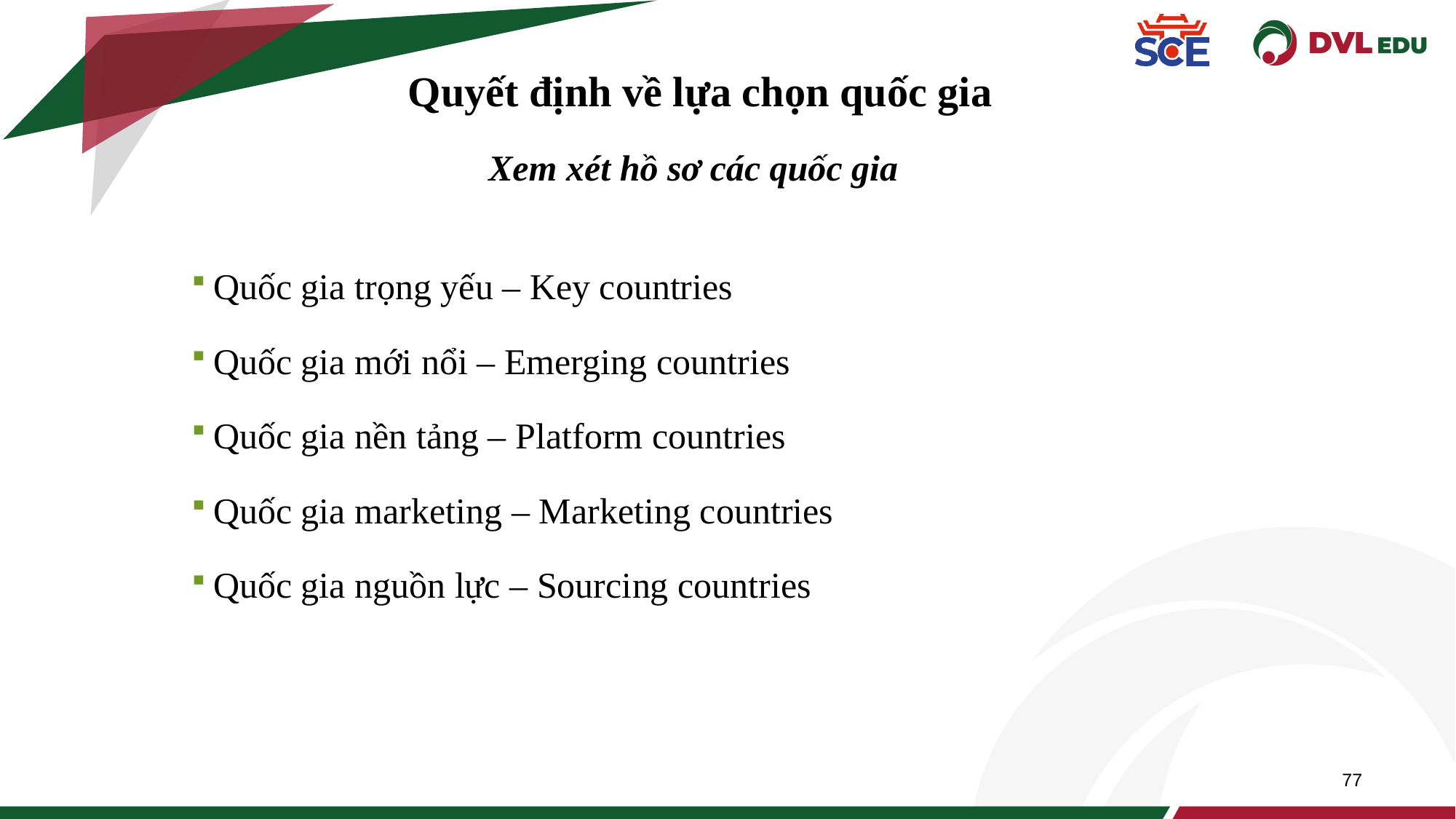

77
Quyết định về lựa chọn quốc gia
Xem xét hồ sơ các quốc gia
Quốc gia trọng yếu – Key countries
Quốc gia mới nổi – Emerging countries
Quốc gia nền tảng – Platform countries
Quốc gia marketing – Marketing countries
Quốc gia nguồn lực – Sourcing countries
77